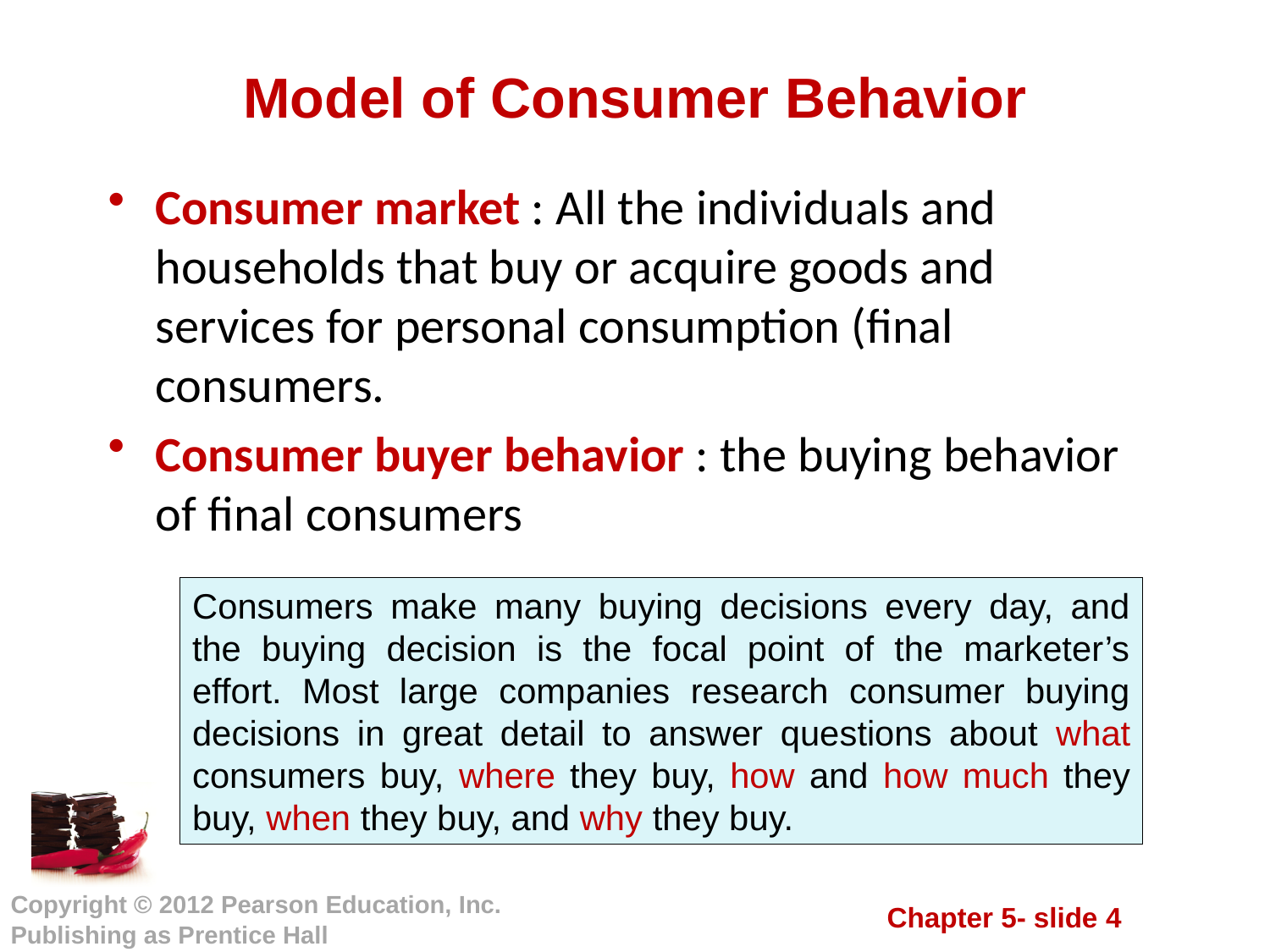

# Model of Consumer Behavior
Consumer market : All the individuals and households that buy or acquire goods and services for personal consumption (final consumers.
Consumer buyer behavior : the buying behavior of final consumers
Consumers make many buying decisions every day, and the buying decision is the focal point of the marketer’s effort. Most large companies research consumer buying decisions in great detail to answer questions about what consumers buy, where they buy, how and how much they buy, when they buy, and why they buy.